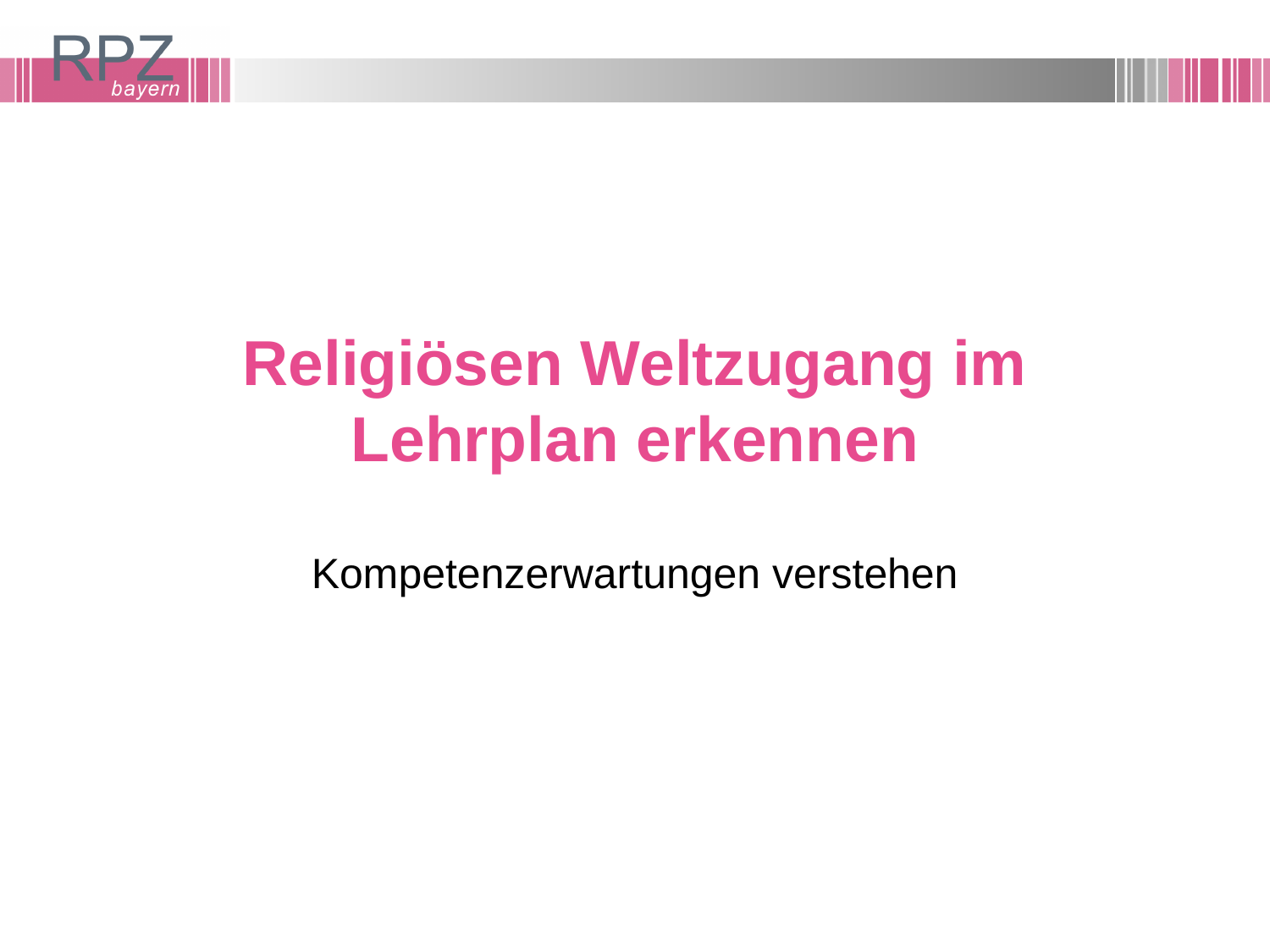

# Religiösen Weltzugang im Lehrplan erkennen
Kompetenzerwartungen verstehen